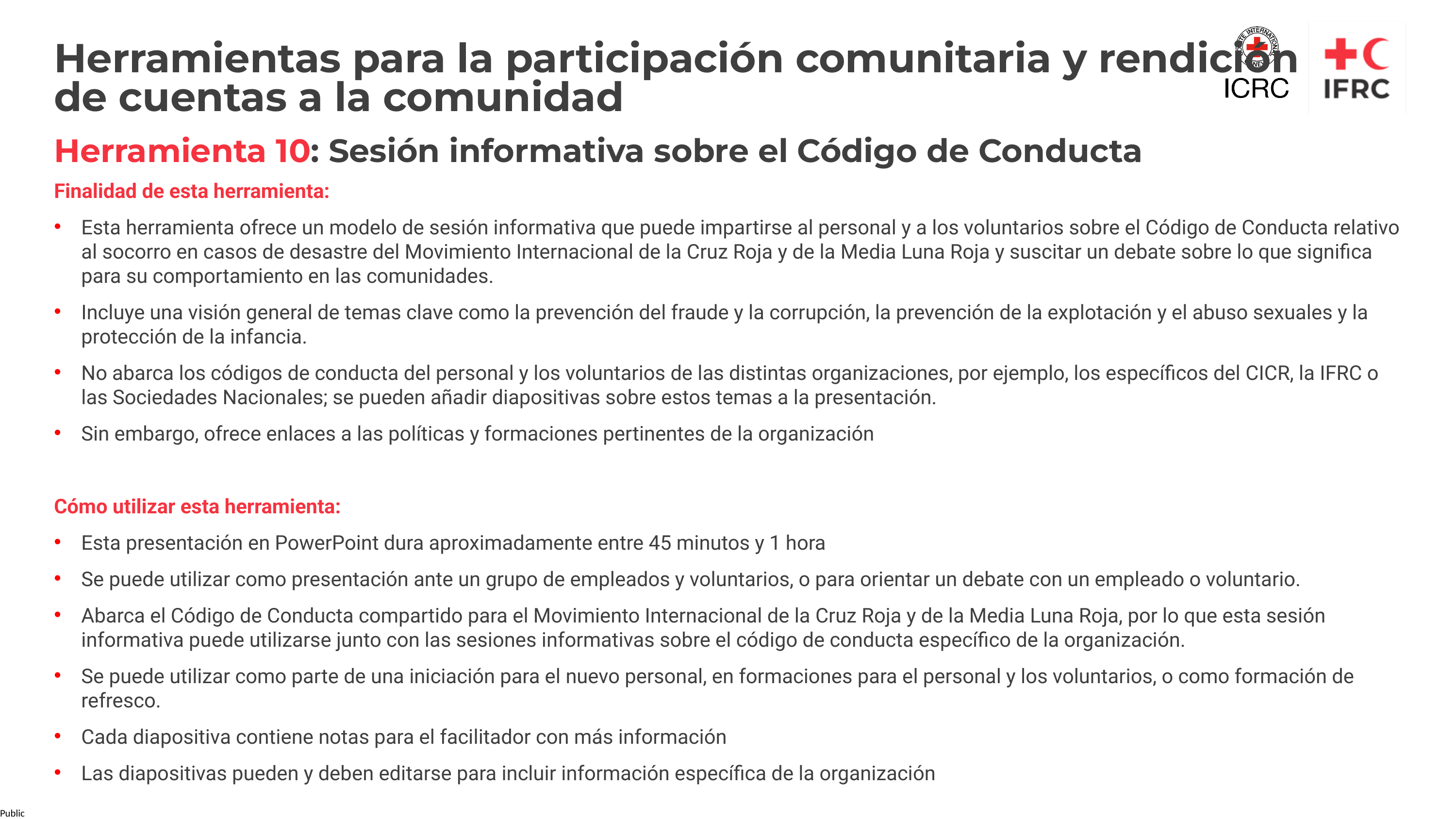

Herramientas para la participación comunitaria y rendición de cuentas a la comunidad
Herramienta 10: Sesión informativa sobre el Código de Conducta
Finalidad de esta herramienta:
Esta herramienta ofrece un modelo de sesión informativa que puede impartirse al personal y a los voluntarios sobre el Código de Conducta relativo al socorro en casos de desastre del Movimiento Internacional de la Cruz Roja y de la Media Luna Roja y suscitar un debate sobre lo que significa para su comportamiento en las comunidades.
Incluye una visión general de temas clave como la prevención del fraude y la corrupción, la prevención de la explotación y el abuso sexuales y la protección de la infancia.
No abarca los códigos de conducta del personal y los voluntarios de las distintas organizaciones, por ejemplo, los específicos del CICR, la IFRC o las Sociedades Nacionales; se pueden añadir diapositivas sobre estos temas a la presentación.
Sin embargo, ofrece enlaces a las políticas y formaciones pertinentes de la organización

Cómo utilizar esta herramienta:
Esta presentación en PowerPoint dura aproximadamente entre 45 minutos y 1 hora
Se puede utilizar como presentación ante un grupo de empleados y voluntarios, o para orientar un debate con un empleado o voluntario.
Abarca el Código de Conducta compartido para el Movimiento Internacional de la Cruz Roja y de la Media Luna Roja, por lo que esta sesión informativa puede utilizarse junto con las sesiones informativas sobre el código de conducta específico de la organización.
Se puede utilizar como parte de una iniciación para el nuevo personal, en formaciones para el personal y los voluntarios, o como formación de refresco.
Cada diapositiva contiene notas para el facilitador con más información
Las diapositivas pueden y deben editarse para incluir información específica de la organización